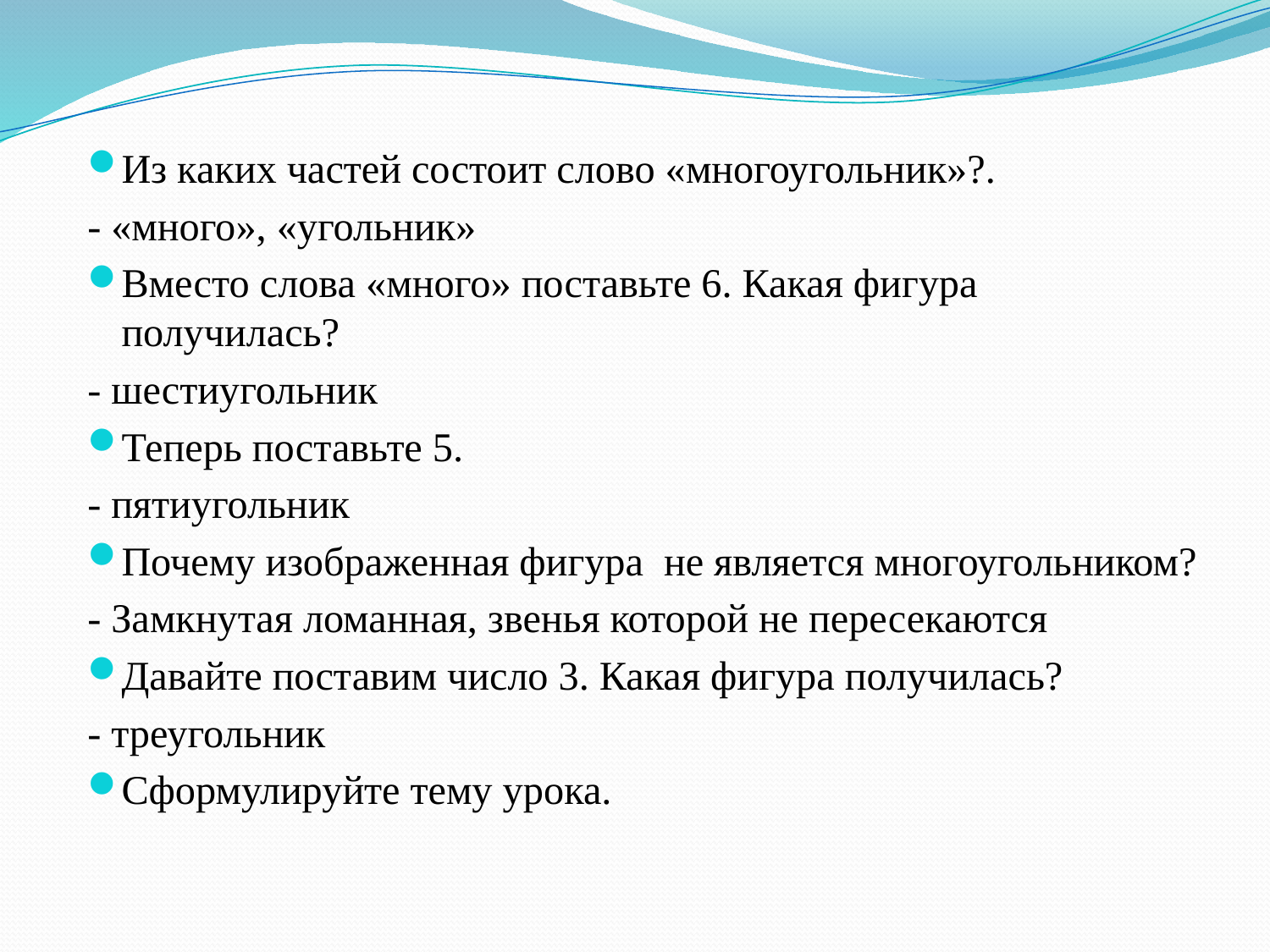

Из каких частей состоит слово «многоугольник»?.
- «много», «угольник»
Вместо слова «много» поставьте 6. Какая фигура получилась?
- шестиугольник
Теперь поставьте 5.
- пятиугольник
Почему изображенная фигура  не является многоугольником?
- Замкнутая ломанная, звенья которой не пересекаются
Давайте поставим число 3. Какая фигура получилась?
- треугольник
Сформулируйте тему урока.